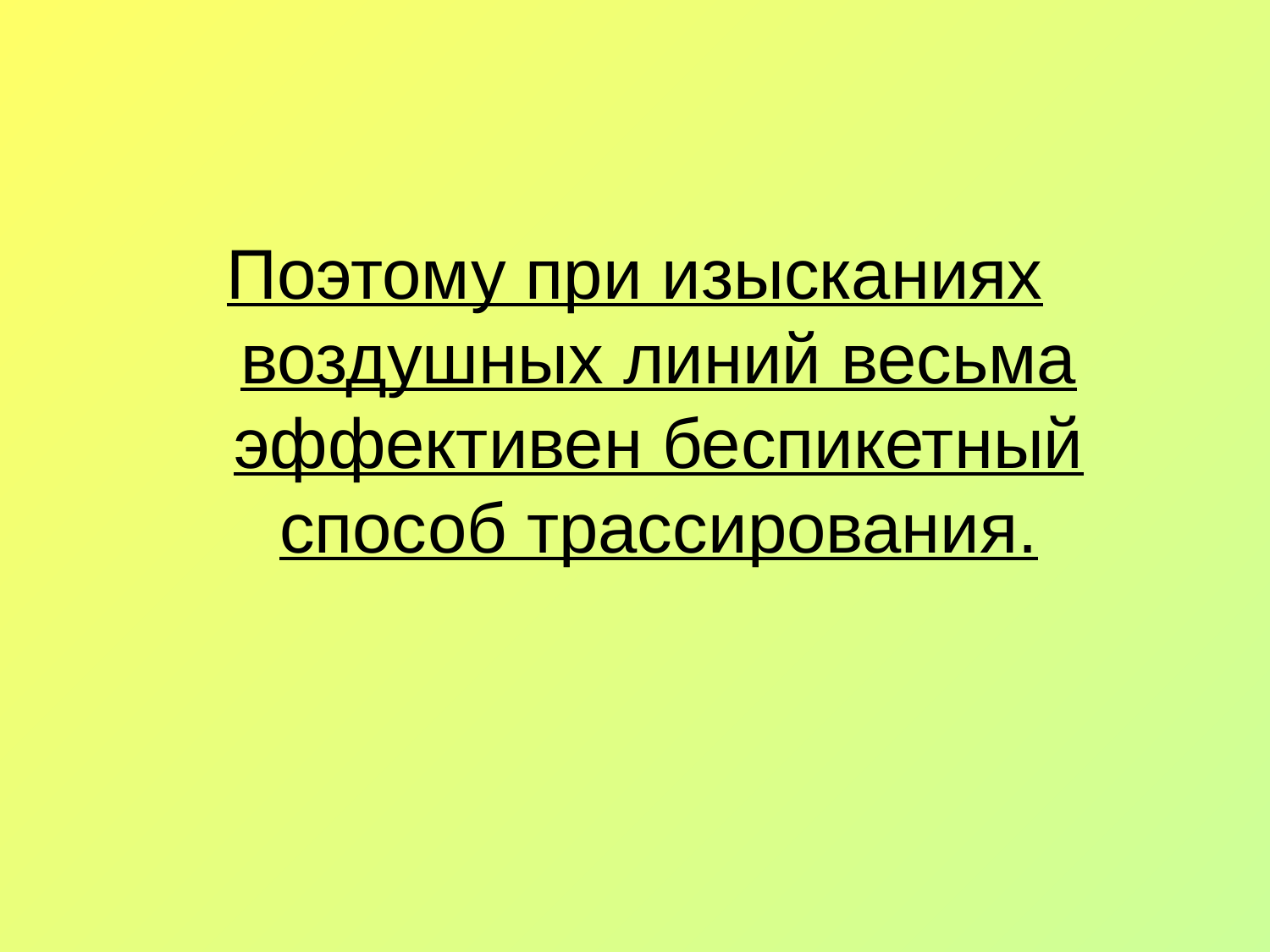

Поэтому при изысканиях воздушных линий весьма эффективен беспикетный способ трассирования.